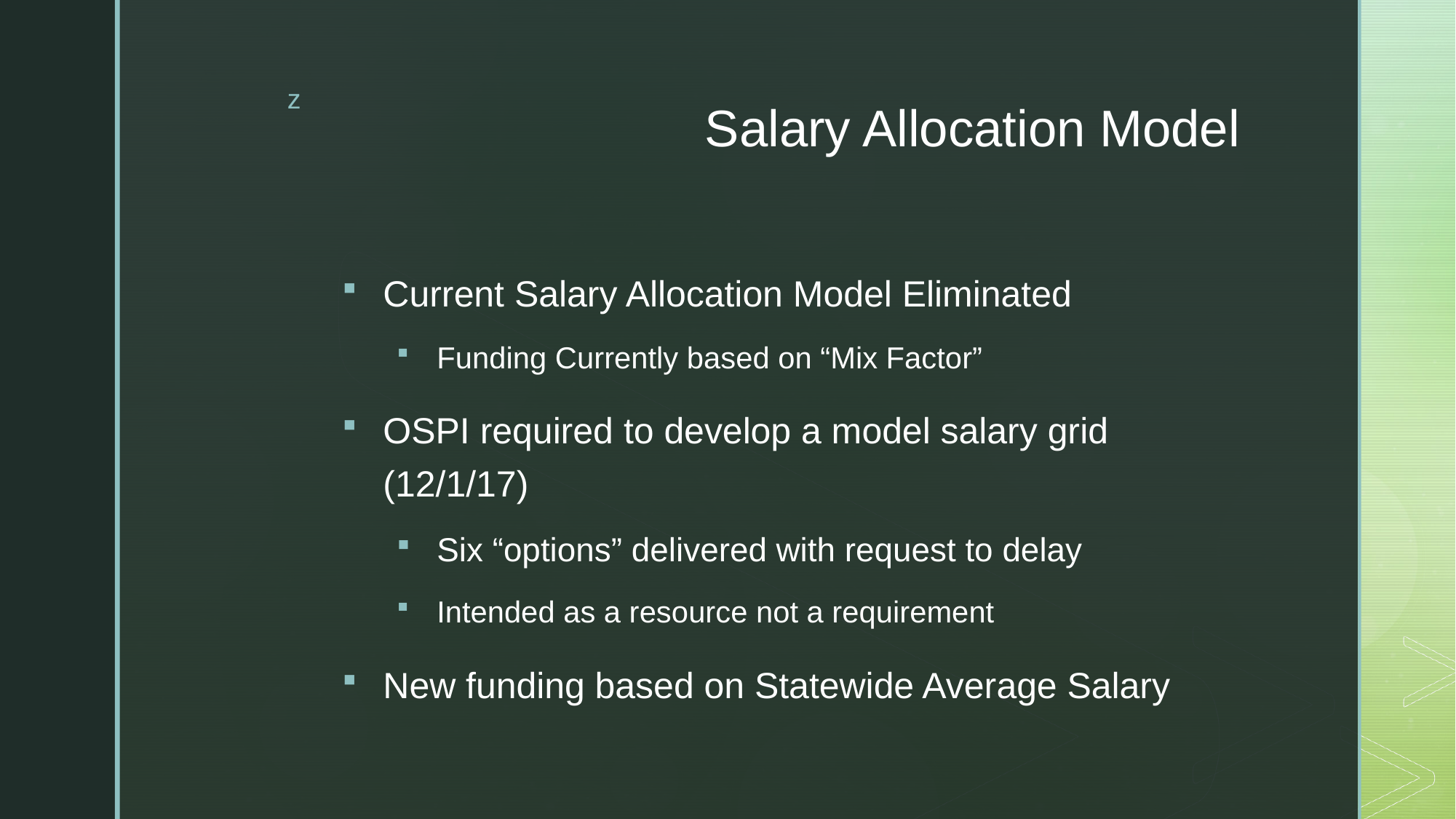

# Salary Allocation Model
Current Salary Allocation Model Eliminated
Funding Currently based on “Mix Factor”
OSPI required to develop a model salary grid (12/1/17)
Six “options” delivered with request to delay
Intended as a resource not a requirement
New funding based on Statewide Average Salary